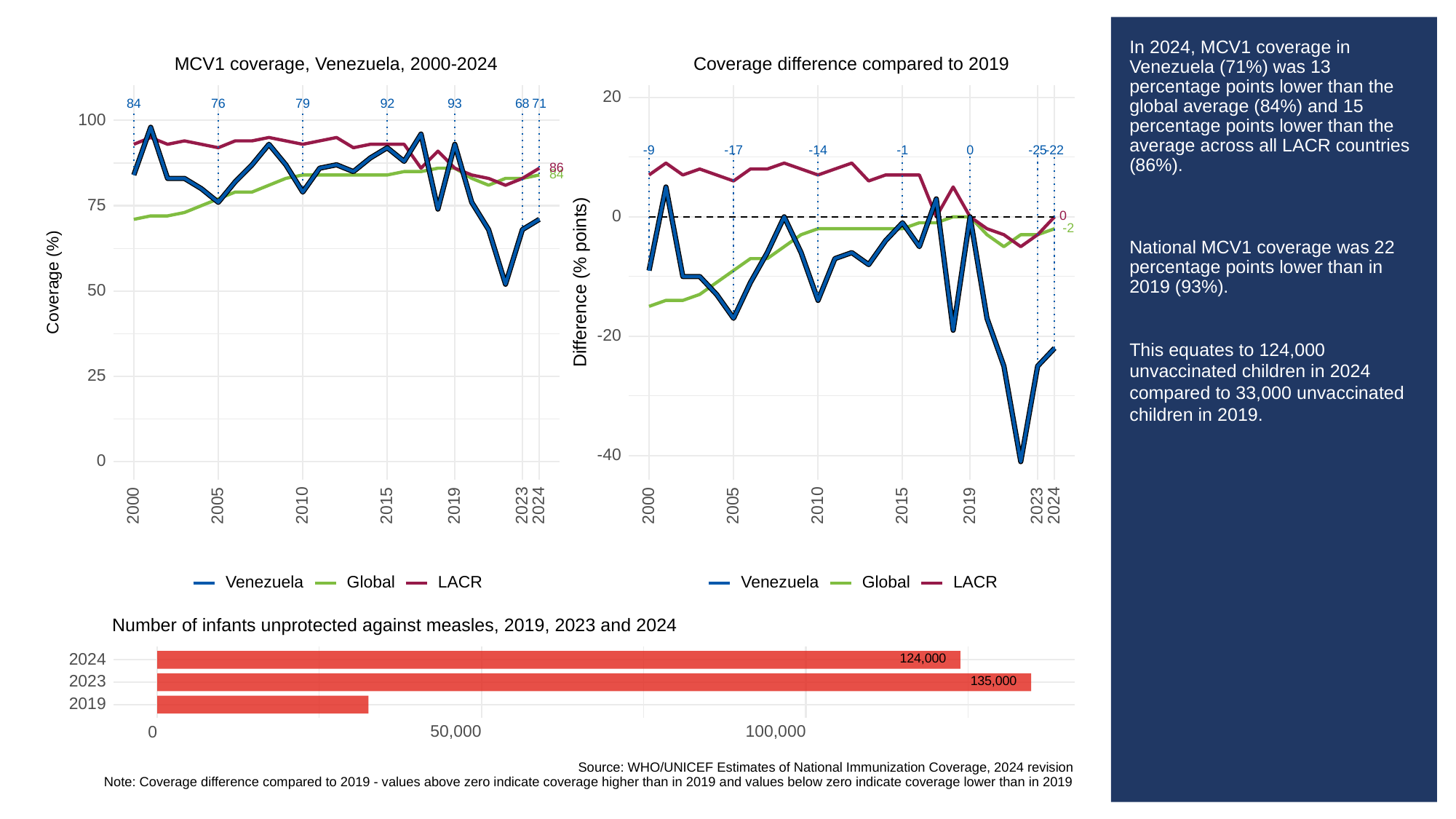

# In 2024, MCV1 coverage in Venezuela (71%) was 13 percentage points lower than the global average (84%) and 15 percentage points lower than the average across all LACR countries (86%).

National MCV1 coverage was 22 percentage points lower than in 2019 (93%).

This equates to 124,000 unvaccinated children in 2024 compared to 33,000 unvaccinated children in 2019.

MCV1 coverage, Venezuela, 2000-2024
Coverage difference compared to 2019

20

93
84
76
79
92
68
71

100

-9
0
-25
-17
-14
-1
-22

86

84

75

0
0

-2

Difference (% points)
Coverage (%)

50

-20

25

-40
0

2023
2023
2000
2005
2010
2015
2019
2024
2000
2005
2010
2015
2019
2024
Global
LACR
Global
LACR
Venezuela
Venezuela

Number of infants unprotected against measles, 2019, 2023 and 2024

124,000
2024

135,000
2023

2019

50,000
100,000
0
Source: WHO/UNICEF Estimates of National Immunization Coverage, 2024 revision
Note: Coverage difference compared to 2019 - values above zero indicate coverage higher than in 2019 and values below zero indicate coverage lower than in 2019